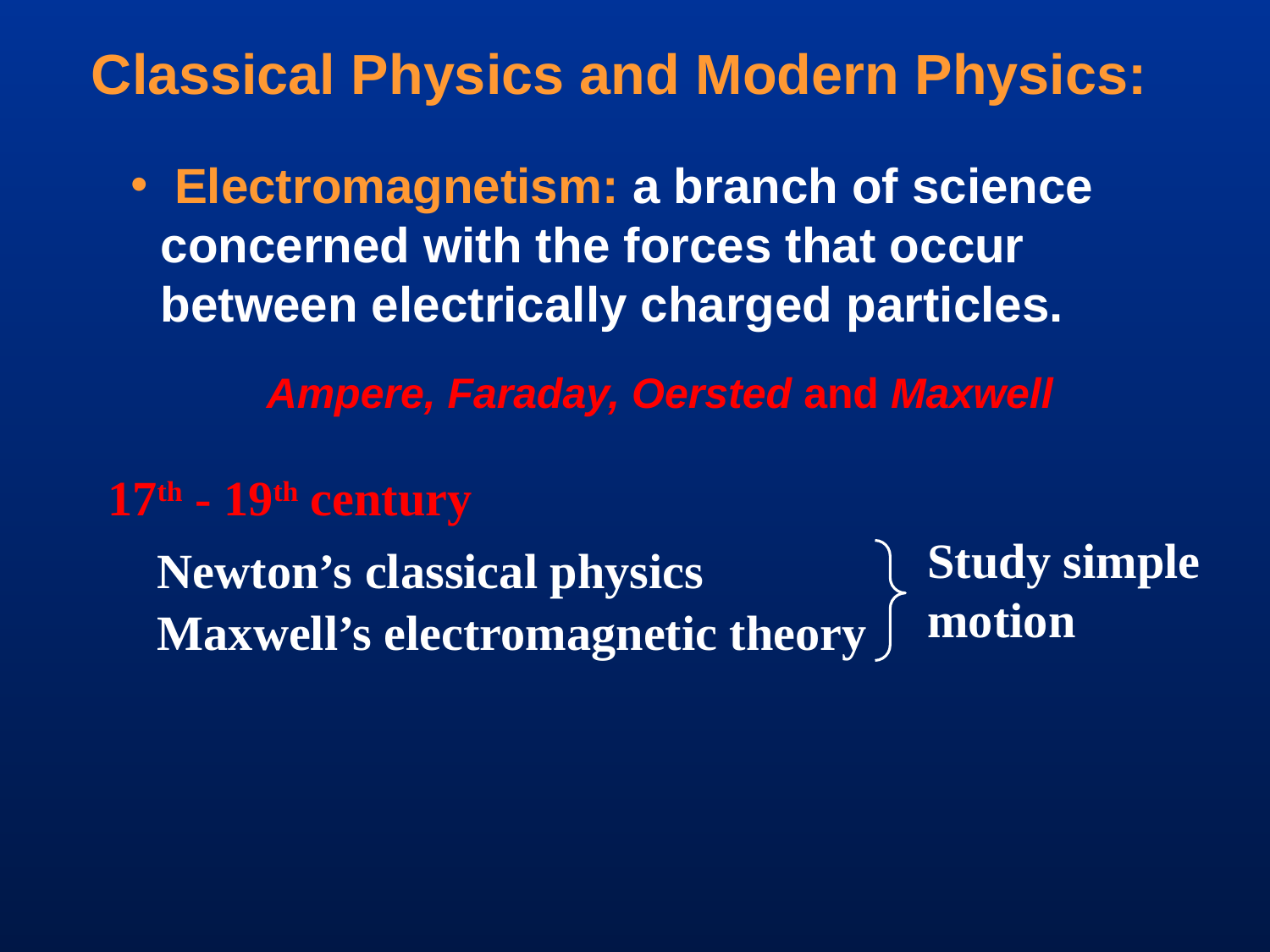

Classical Physics and Modern Physics:
 Electromagnetism: a branch of science concerned with the forces that occur between electrically charged particles.
Ampere, Faraday, Oersted and Maxwell
17th - 19th century
Study simple motion
Newton’s classical physics

Maxwell’s electromagnetic theory